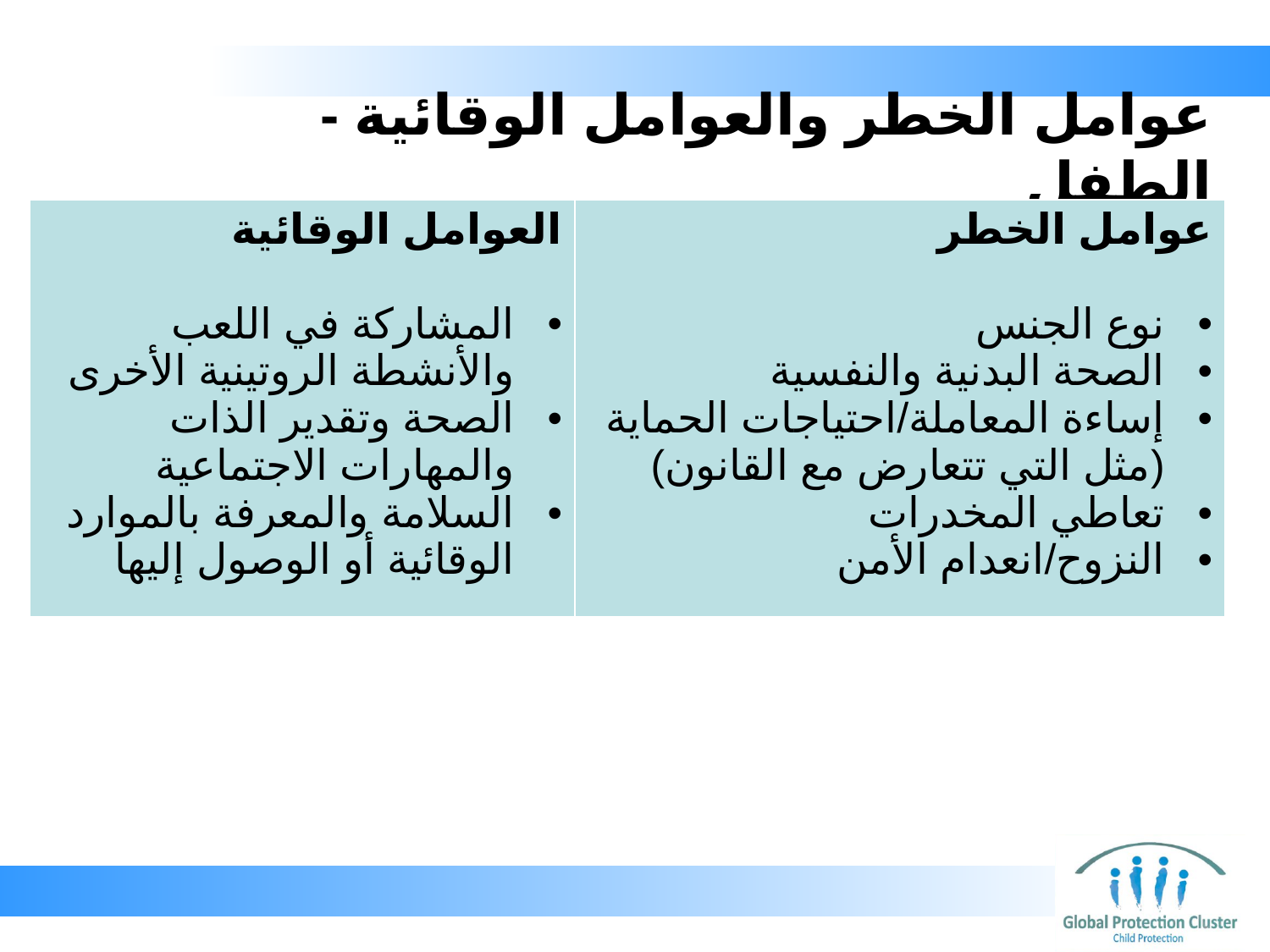

# عوامل الخطر والعوامل الوقائية - الطفل
| العوامل الوقائية المشاركة في اللعب والأنشطة الروتينية الأخرى الصحة وتقدير الذات والمهارات الاجتماعية السلامة والمعرفة بالموارد الوقائية أو الوصول إليها | عوامل الخطر نوع الجنس الصحة البدنية والنفسية إساءة المعاملة/احتياجات الحماية (مثل التي تتعارض مع القانون) تعاطي المخدرات النزوح/انعدام الأمن |
| --- | --- |